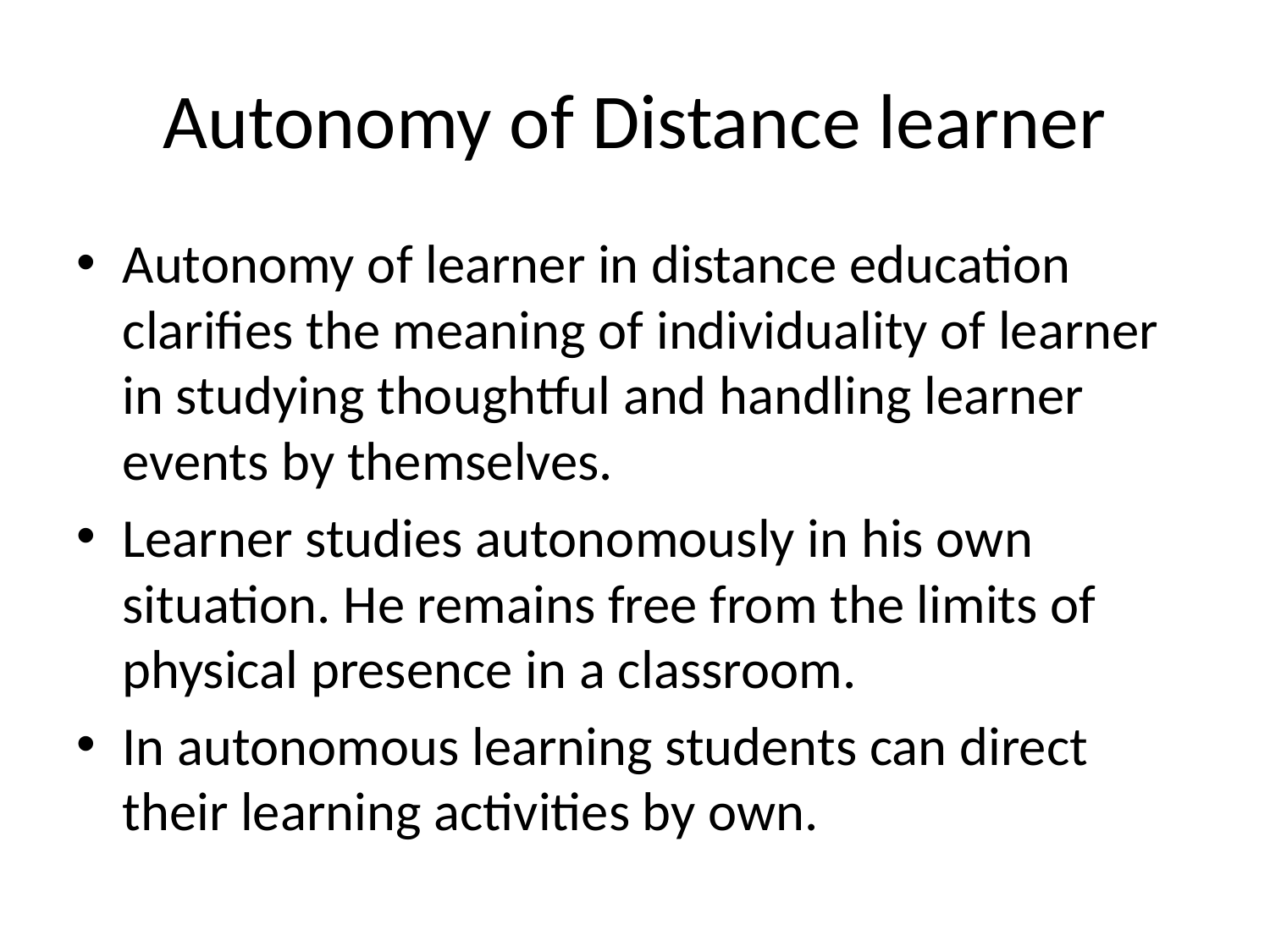

# Autonomy of Distance learner
Autonomy of learner in distance education clarifies the meaning of individuality of learner in studying thoughtful and handling learner events by themselves.
Learner studies autonomously in his own situation. He remains free from the limits of physical presence in a classroom.
In autonomous learning students can direct their learning activities by own.